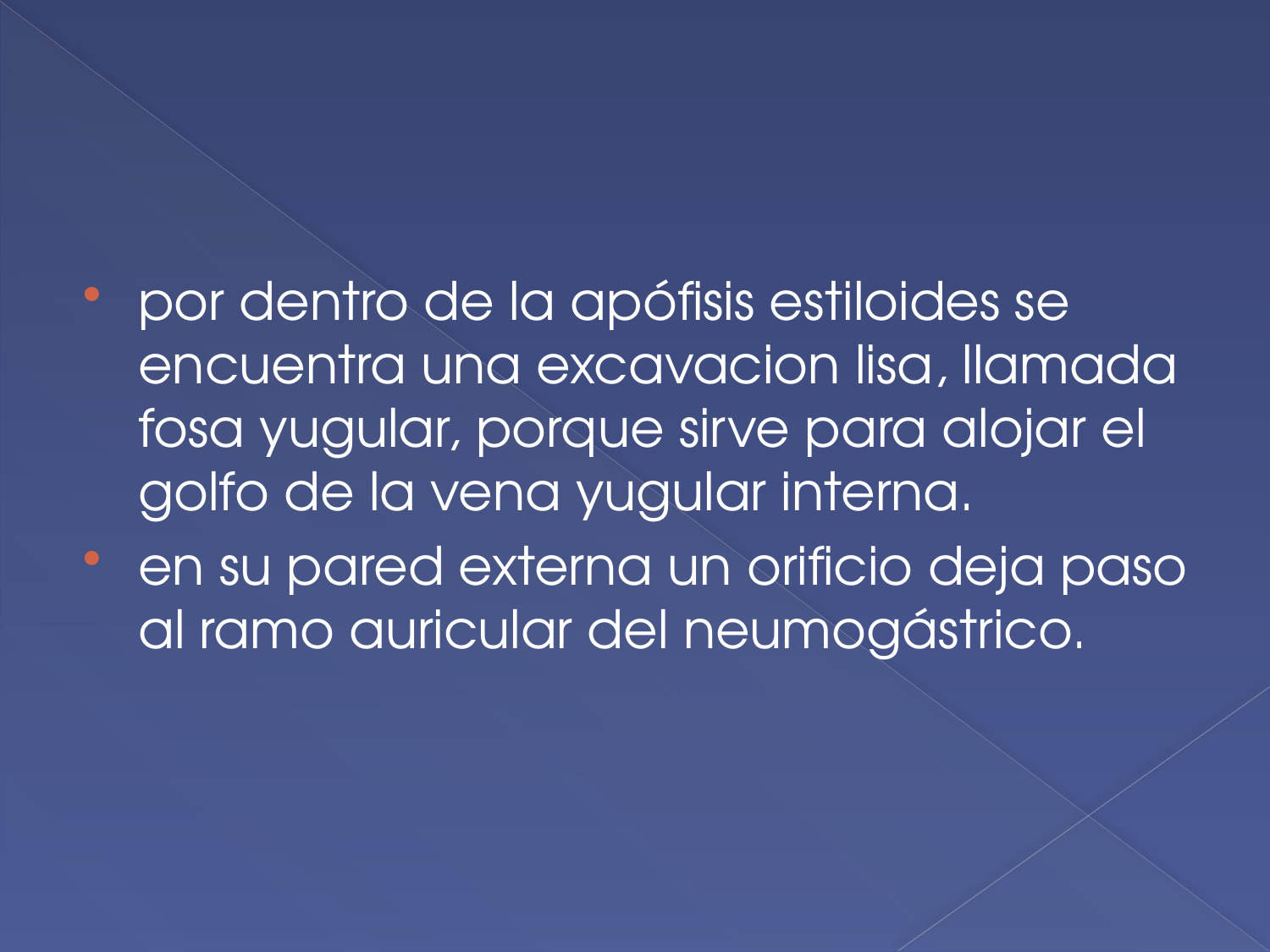

#
por dentro de la apófisis estiloides se encuentra una excavacion lisa, llamada fosa yugular, porque sirve para alojar el golfo de la vena yugular interna.
en su pared externa un orificio deja paso al ramo auricular del neumogástrico.